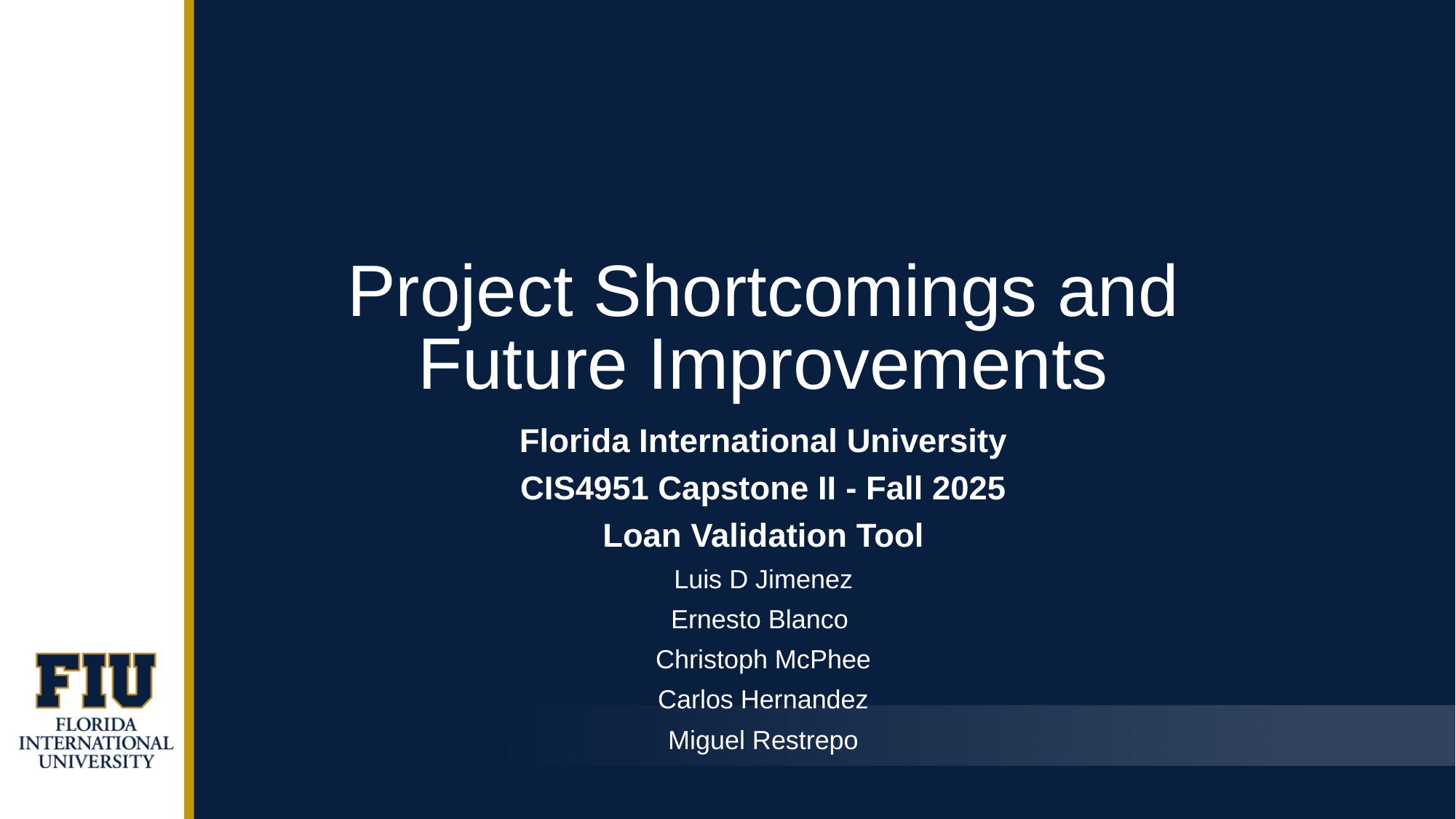

# Project Shortcomings and Future Improvements
Florida International University
CIS4951 Capstone II - Fall 2025
Loan Validation Tool
Luis D Jimenez
Ernesto Blanco
Christoph McPhee
Carlos Hernandez
Miguel Restrepo